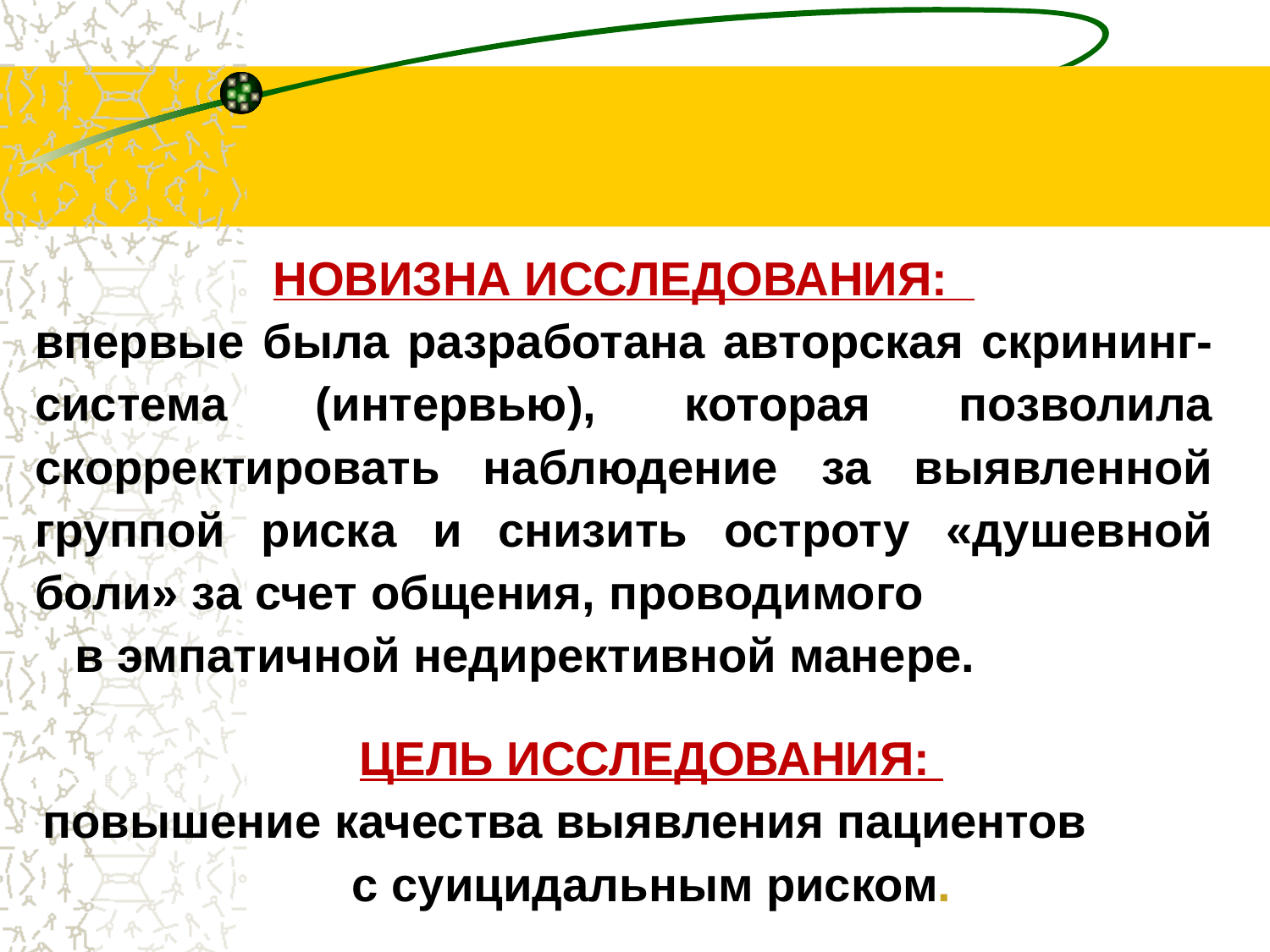

НОВИЗНА ИССЛЕДОВАНИЯ:
впервые была разработана авторская скрининг-система (интервью), которая позволила скорректировать наблюдение за выявленной группой риска и снизить остроту «душевной боли» за счет общения, проводимого                         в эмпатичной недирективной манере.
ЦЕЛЬ ИССЛЕДОВАНИЯ:
повышение качества выявления пациентов              с суицидальным риском.